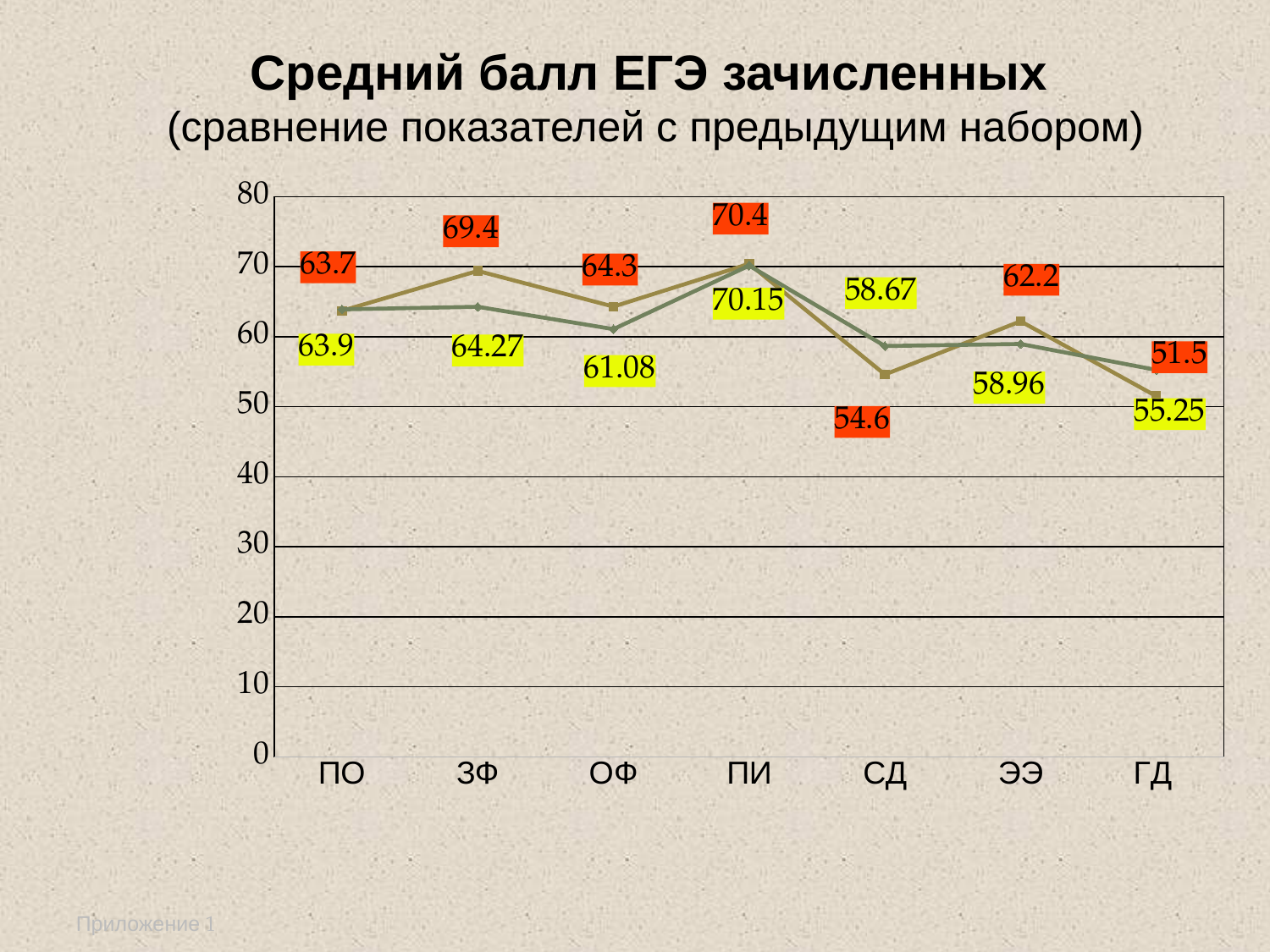

# Средний балл ЕГЭ зачисленных (сравнение показателей с предыдущим набором)

### Chart

| Category | Предыдущий набор  | 2021 |
|---|---|---|
| ПО | 63.7 | 63.9 |
| ЗФ | 69.4 | 64.27 |
| ОФ | 64.3 | 61.08 |
| ПИ | 70.4 | 70.15 |
| СД | 54.6 | 58.67 |
| ЭЭ | 62.2 | 58.96 |
| ГД  | 51.5 | 55.25 |
Приложение 1